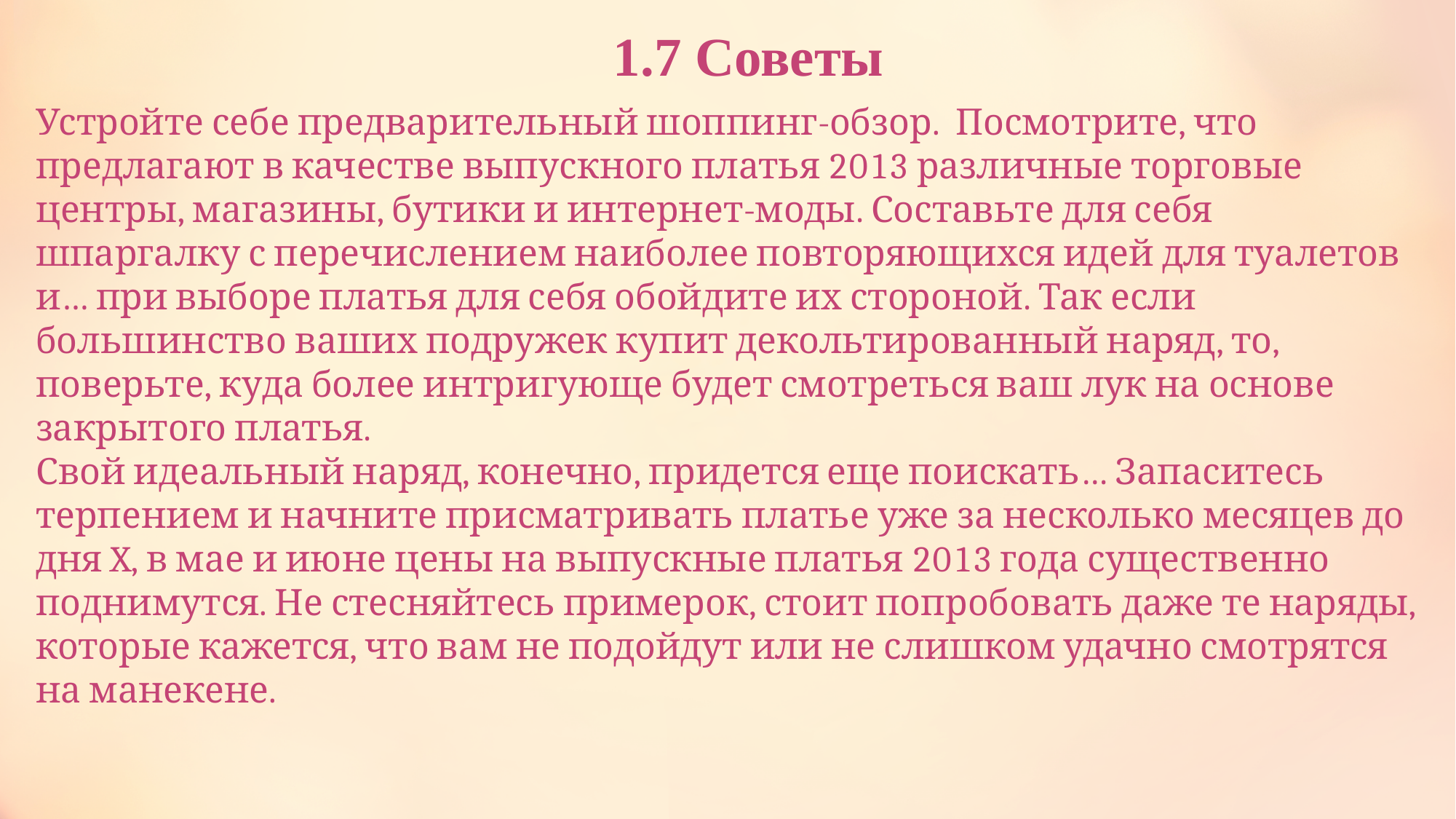

1.7 Советы
Устройте себе предварительный шоппинг-обзор.  Посмотрите, что предлагают в качестве выпускного платья 2013 различные торговые центры, магазины, бутики и интернет-моды. Составьте для себя шпаргалку с перечислением наиболее повторяющихся идей для туалетов и… при выборе платья для себя обойдите их стороной. Так если большинство ваших подружек купит декольтированный наряд, то, поверьте, куда более интригующе будет смотреться ваш лук на основе закрытого платья.
Свой идеальный наряд, конечно, придется еще поискать… Запаситесь терпением и начните присматривать платье уже за несколько месяцев до дня X, в мае и июне цены на выпускные платья 2013 года существенно поднимутся. Не стесняйтесь примерок, стоит попробовать даже те наряды, которые кажется, что вам не подойдут или не слишком удачно смотрятся на манекене.